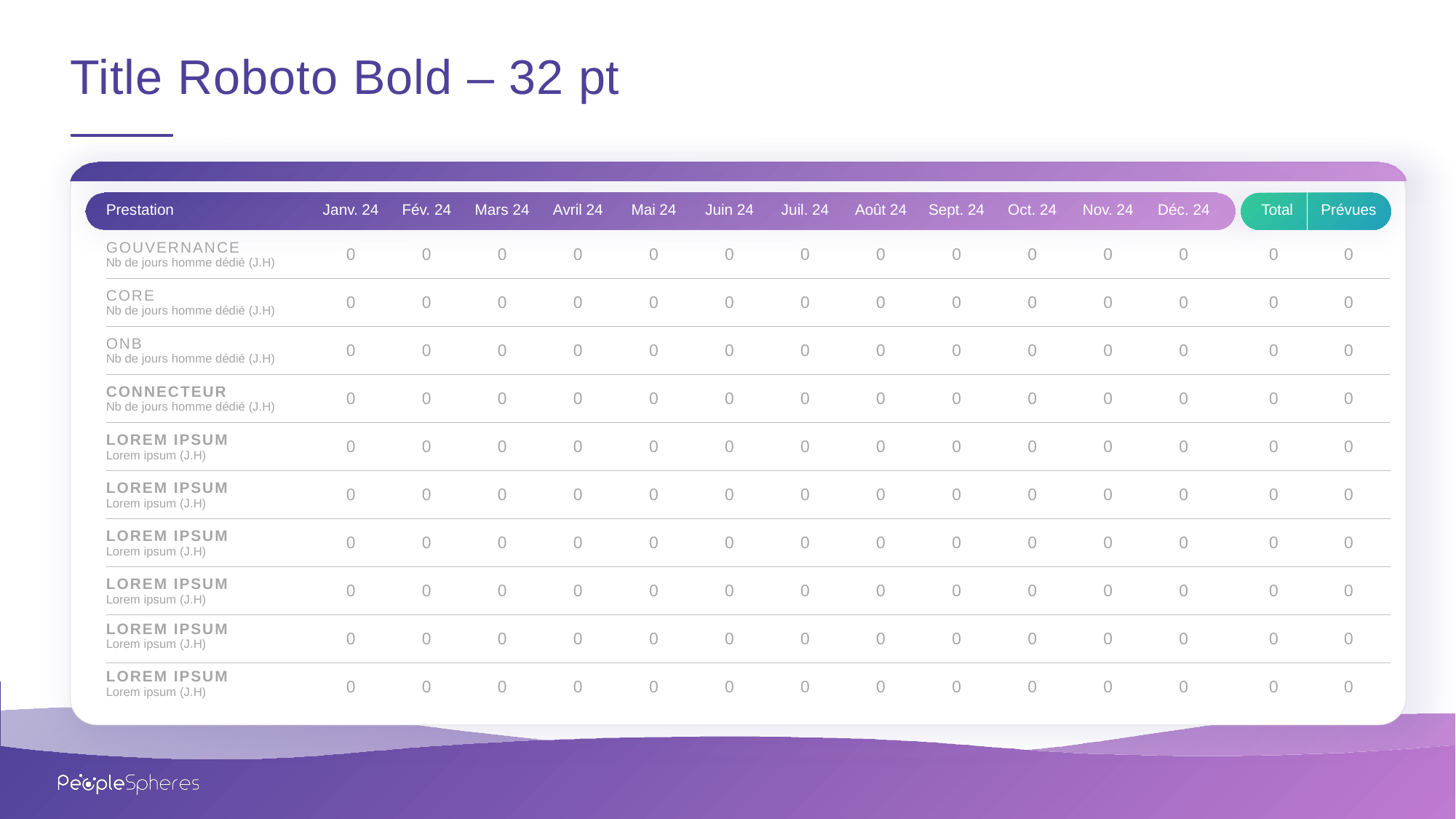

# Title Roboto Bold – 32 pt

| Prestation | Janv. 24 | Fév. 24 | Mars 24 | Avril 24 | Mai 24 | Juin 24 | Juil. 24 | Août 24 | Sept. 24 | Oct. 24 | Nov. 24 | Déc. 24 | Total | Prévues |
| --- | --- | --- | --- | --- | --- | --- | --- | --- | --- | --- | --- | --- | --- | --- |
| GOUVERNANCE Nb de jours homme dédié (J.H) | 0 | 0 | 0 | 0 | 0 | 0 | 0 | 0 | 0 | 0 | 0 | 0 | 0 | 0 |
| CORE Nb de jours homme dédié (J.H) | 0 | 0 | 0 | 0 | 0 | 0 | 0 | 0 | 0 | 0 | 0 | 0 | 0 | 0 |
| ONB Nb de jours homme dédié (J.H) | 0 | 0 | 0 | 0 | 0 | 0 | 0 | 0 | 0 | 0 | 0 | 0 | 0 | 0 |
| CONNECTEUR Nb de jours homme dédié (J.H) | 0 | 0 | 0 | 0 | 0 | 0 | 0 | 0 | 0 | 0 | 0 | 0 | 0 | 0 |
| LOREM IPSUM Lorem ipsum (J.H) | 0 | 0 | 0 | 0 | 0 | 0 | 0 | 0 | 0 | 0 | 0 | 0 | 0 | 0 |
| LOREM IPSUM Lorem ipsum (J.H) | 0 | 0 | 0 | 0 | 0 | 0 | 0 | 0 | 0 | 0 | 0 | 0 | 0 | 0 |
| LOREM IPSUM Lorem ipsum (J.H) | 0 | 0 | 0 | 0 | 0 | 0 | 0 | 0 | 0 | 0 | 0 | 0 | 0 | 0 |
| LOREM IPSUM Lorem ipsum (J.H) | 0 | 0 | 0 | 0 | 0 | 0 | 0 | 0 | 0 | 0 | 0 | 0 | 0 | 0 |
| LOREM IPSUM Lorem ipsum (J.H) | 0 | 0 | 0 | 0 | 0 | 0 | 0 | 0 | 0 | 0 | 0 | 0 | 0 | 0 |
| LOREM IPSUM Lorem ipsum (J.H) | 0 | 0 | 0 | 0 | 0 | 0 | 0 | 0 | 0 | 0 | 0 | 0 | 0 | 0 |